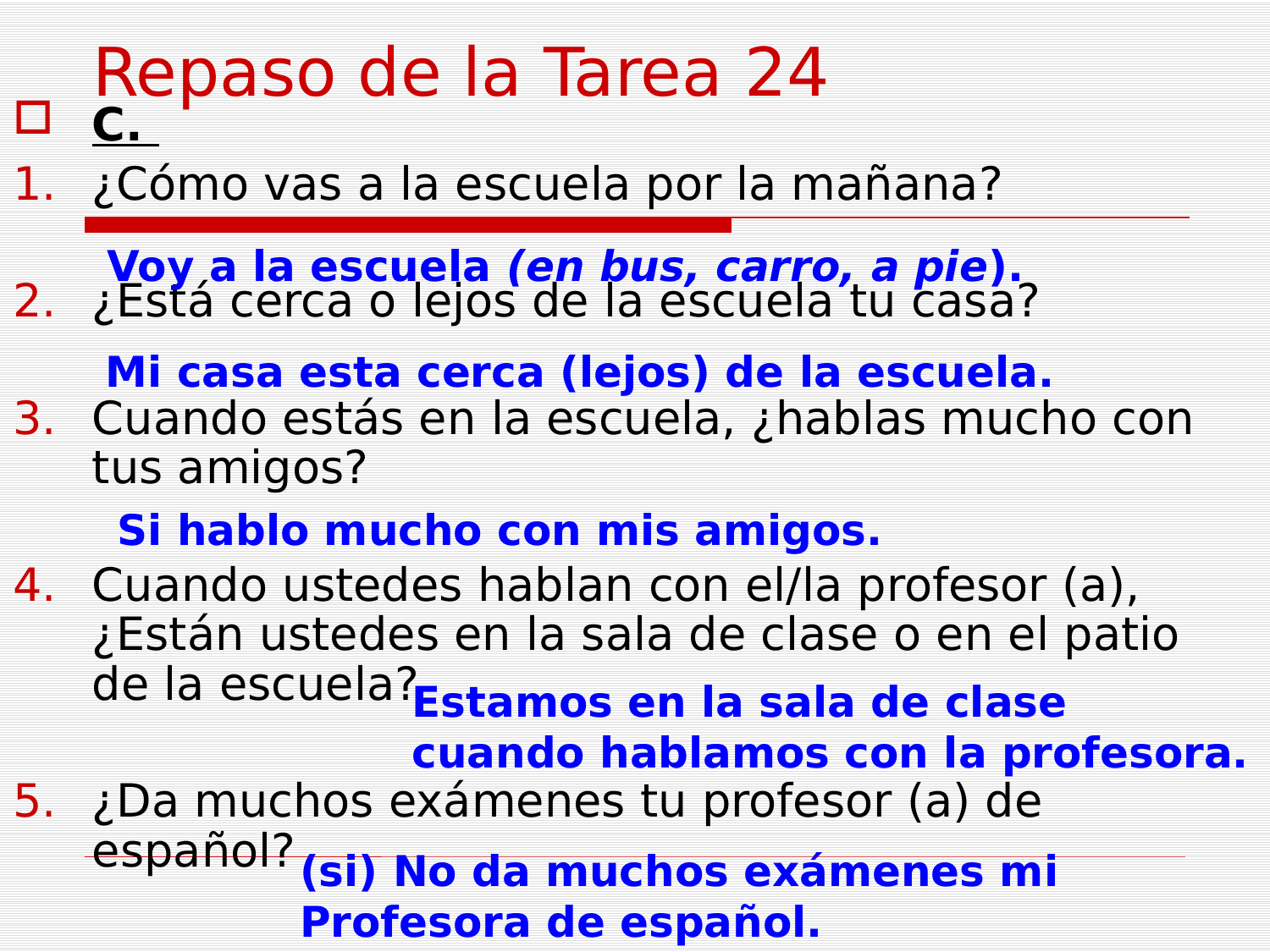

# Repaso de la Tarea 24
C.
¿Cómo vas a la escuela por la mañana?

¿Está cerca o lejos de la escuela tu casa?

Cuando estás en la escuela, ¿hablas mucho con tus amigos?

Cuando ustedes hablan con el/la profesor (a), ¿Están ustedes en la sala de clase o en el patio de la escuela?

¿Da muchos exámenes tu profesor (a) de español?
Voy a la escuela (en bus, carro, a pie).
Mi casa esta cerca (lejos) de la escuela.
Si hablo mucho con mis amigos.
Estamos en la sala de clase
cuando hablamos con la profesora.
(si) No da muchos exámenes mi
Profesora de español.